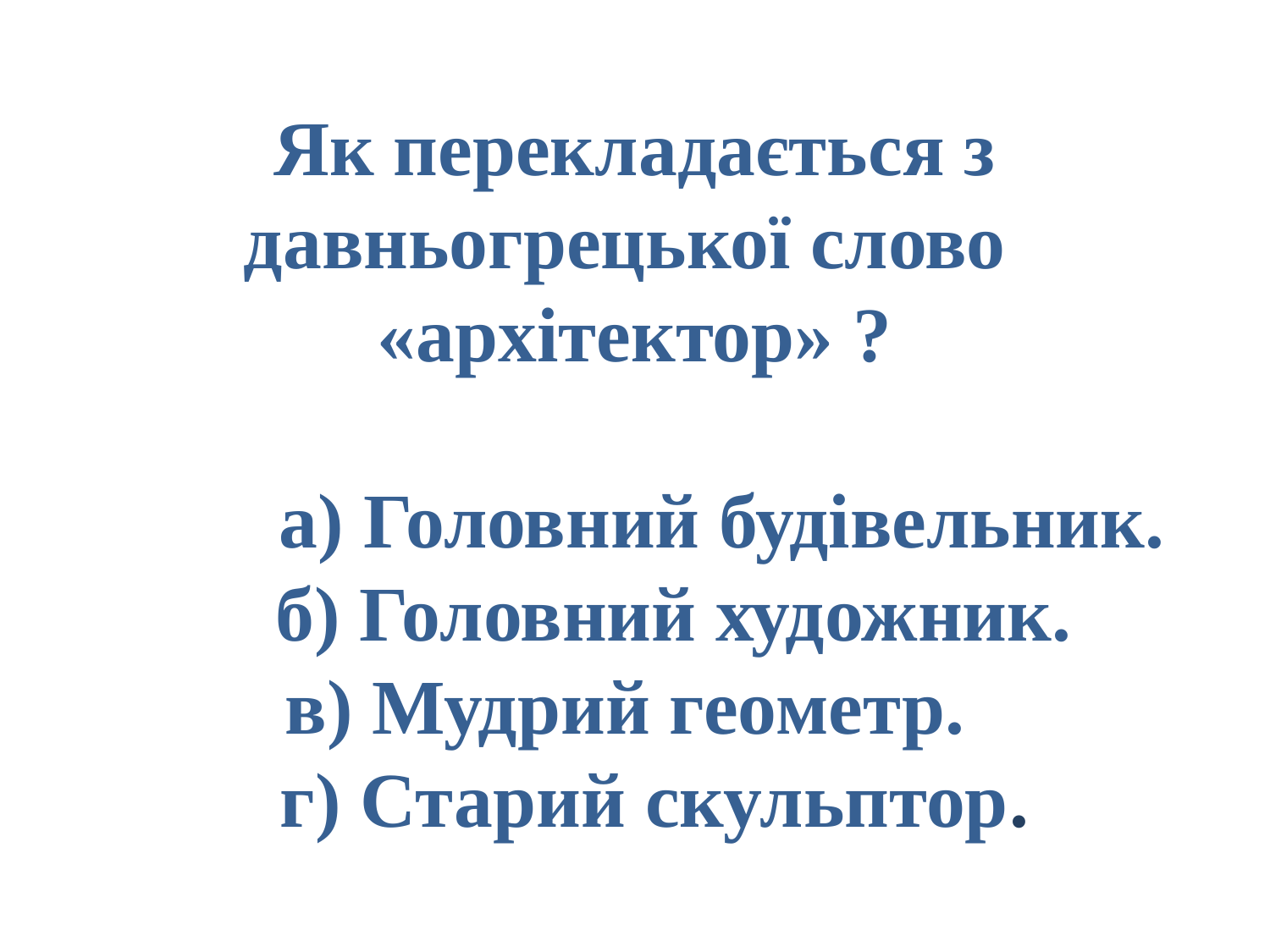

# Як перекладається з давньогрецької слово «архітектор» ? а) Головний будівельник. б) Головний художник. в) Мудрий геометр. г) Старий скульптор.